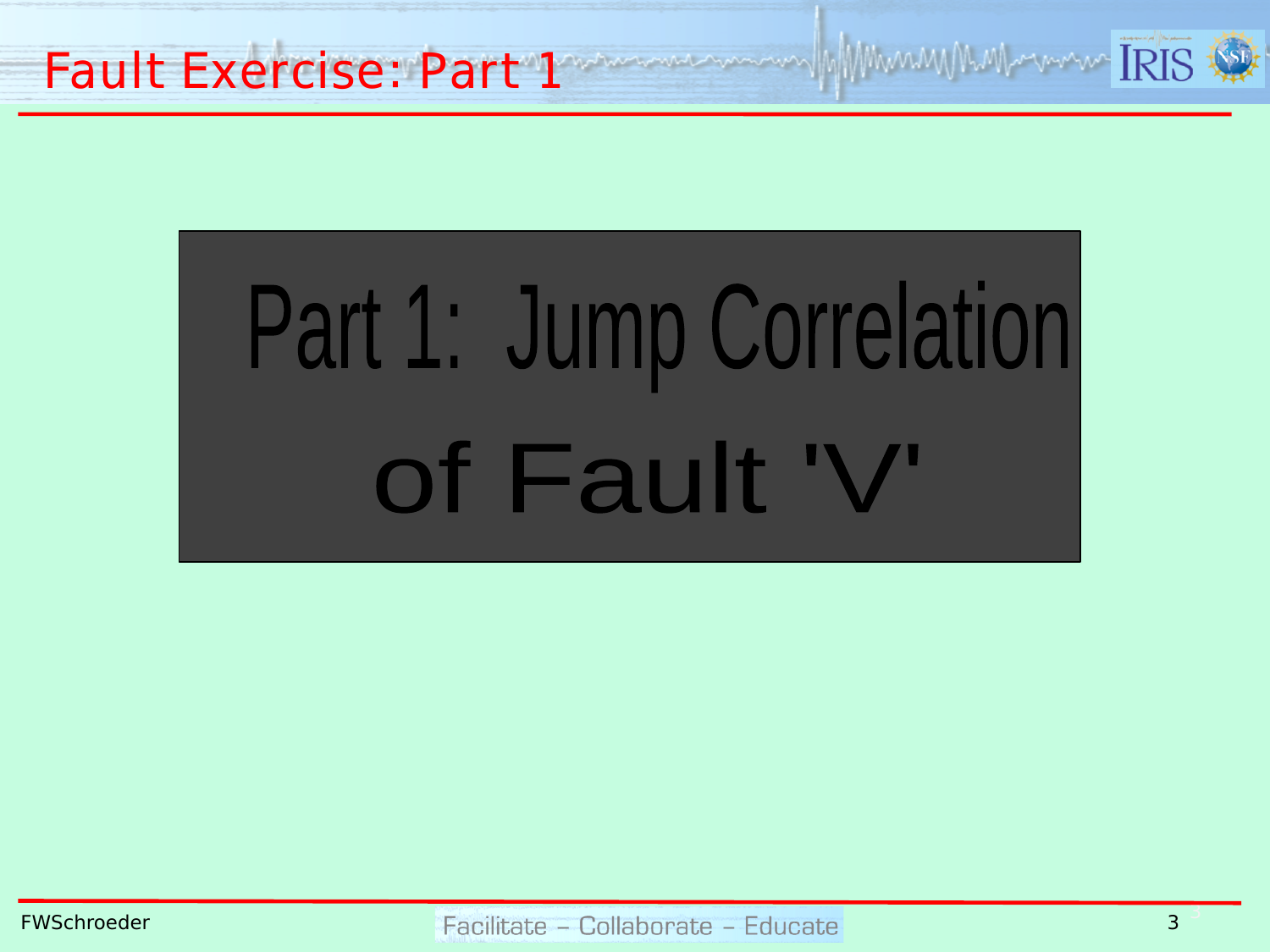

# Fault Exercise: Part 1

Part 1:  Jump Correlation
of Fault 'V'